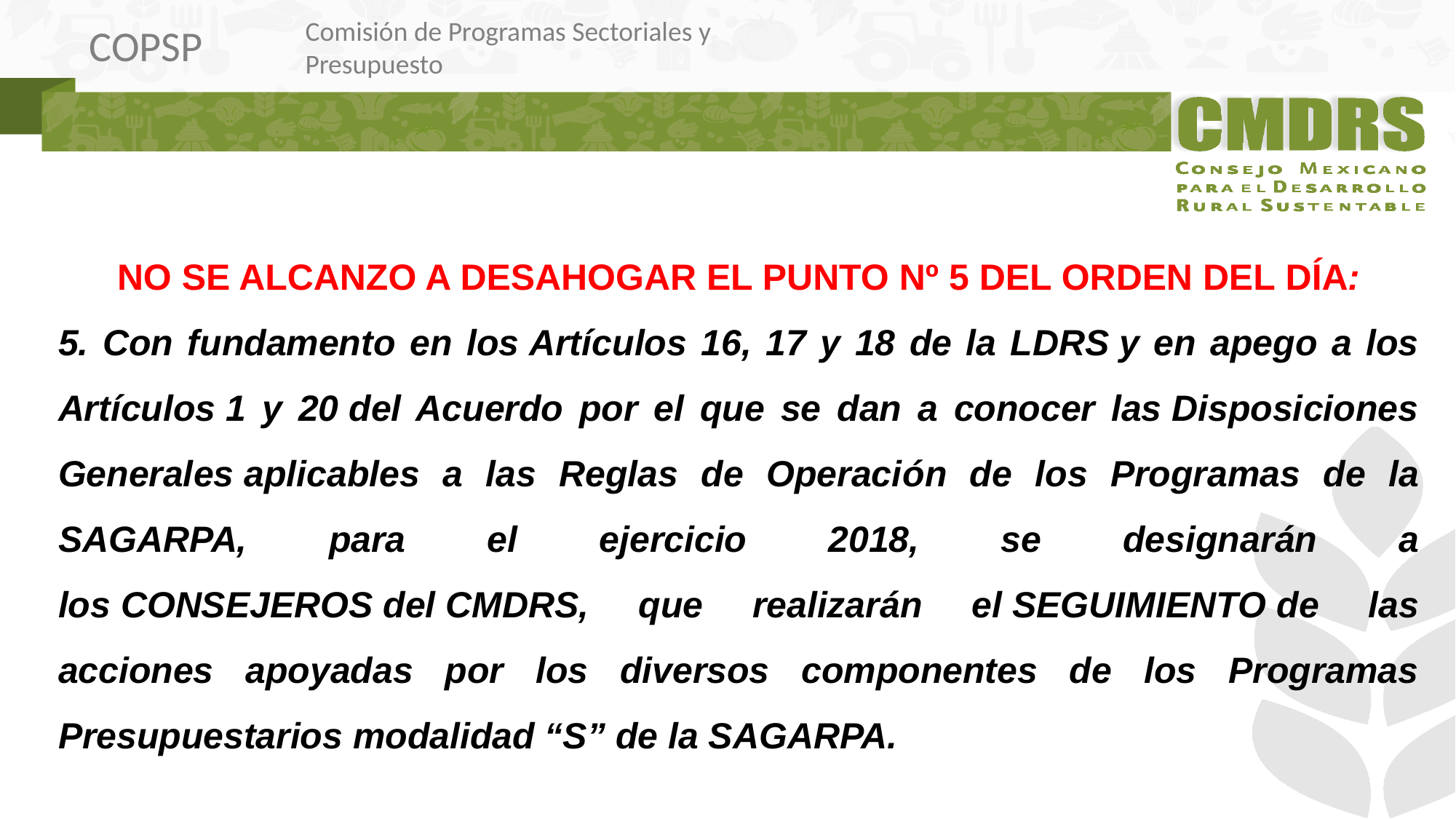

NO SE ALCANZO A DESAHOGAR EL PUNTO Nº 5 DEL ORDEN DEL DÍA:
5. Con fundamento en los Artículos 16, 17 y 18 de la LDRS y en apego a los Artículos 1 y 20 del Acuerdo por el que se dan a conocer las Disposiciones Generales aplicables a las Reglas de Operación de los Programas de la SAGARPA, para el ejercicio 2018, se designarán a los CONSEJEROS del CMDRS, que realizarán el SEGUIMIENTO de las acciones apoyadas por los diversos componentes de los Programas Presupuestarios modalidad “S” de la SAGARPA.